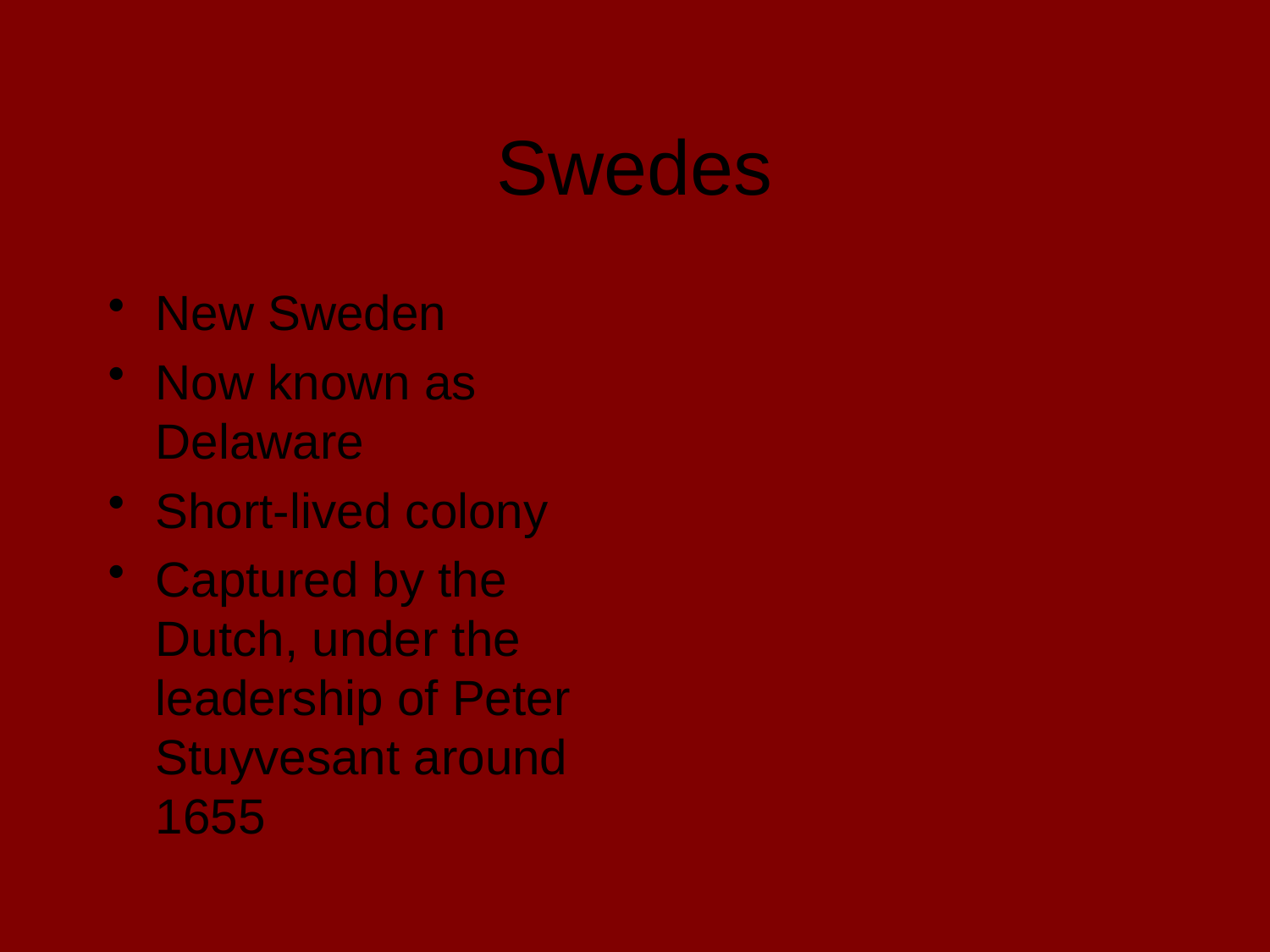

# Swedes
New Sweden
Now known as Delaware
Short-lived colony
Captured by the Dutch, under the leadership of Peter Stuyvesant around 1655